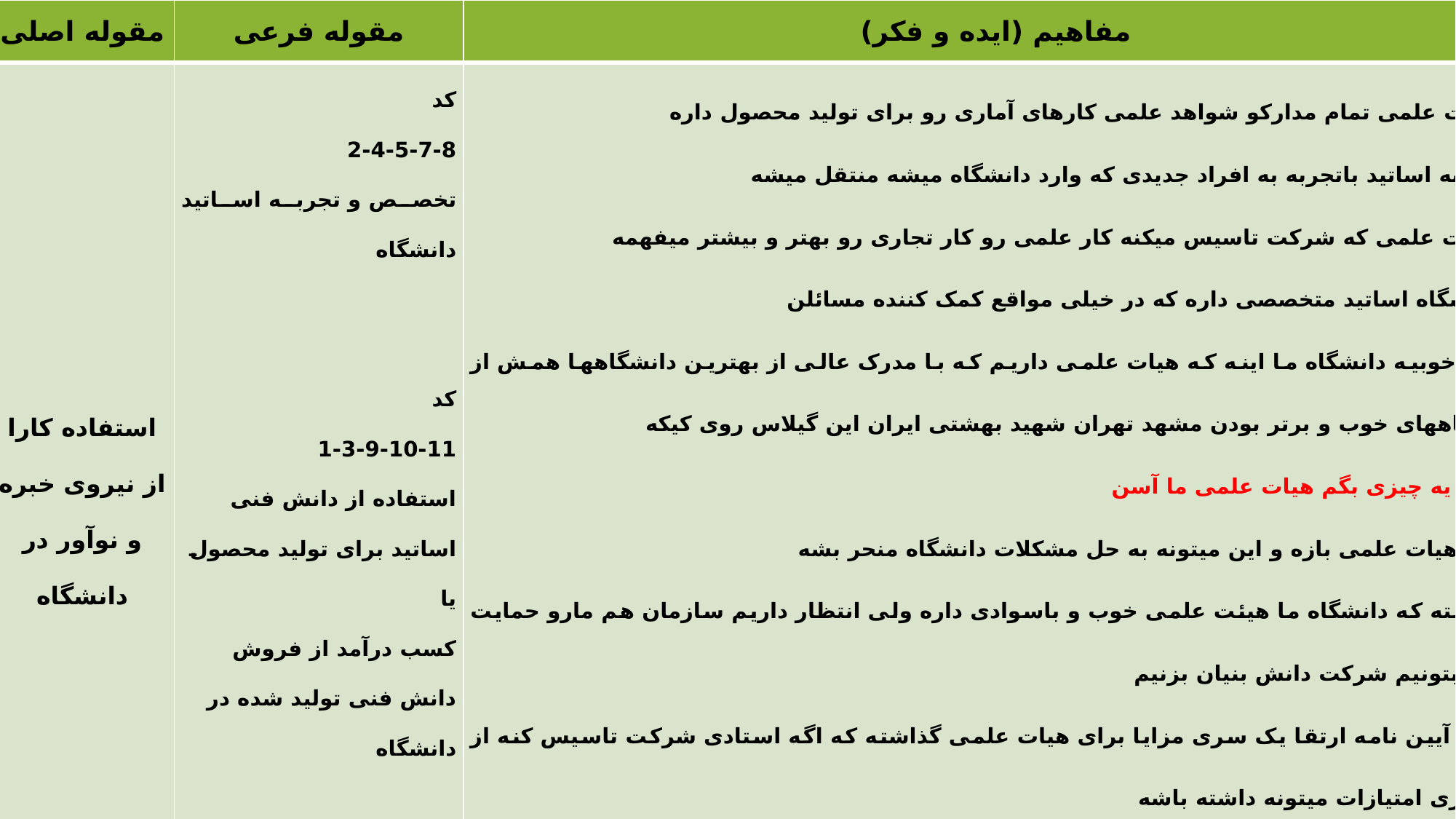

|  | مقوله اصلی | مقوله فرعی | مفاهیم (ایده و فکر) |
| --- | --- | --- | --- |
| نقاط قوت | استفاده کارا از نیروی خبره و نوآور در دانشگاه | کد 2-4-5-7-8 تخصص و تجربه اساتید دانشگاه     کد 1-3-9-10-11 استفاده از دانش فنی اساتید برای تولید محصول یا کسب درآمد از فروش دانش فنی تولید شده در دانشگاه | 1-هیات علمی تمام مدارکو شواهد علمی کارهای آماری رو برای تولید محصول داره 2-تجربه اساتید باتجربه به افراد جدیدی که وارد دانشگاه میشه منتقل میشه 3-هیئت علمی که شرکت تاسیس میکنه کار علمی رو کار تجاری رو بهتر و بیشتر میفهمه 4-دانشگاه اساتید متخصصی داره که در خیلی مواقع کمک کننده مسائلن 5-یک خوبیه دانشگاه ما اینه که هیات علمی داریم که با مدرک عالی از بهترین دانشگاهها همش از دانشگاههای خوب و برتر بودن مشهد تهران شهید بهشتی ایران این گیلاس روی کیکه 6-منم یه چیزی بگم هیات علمی ما آسن 7-دید هیات علمی بازه و این میتونه به حل مشکلات دانشگاه منحر بشه 8-درسته که دانشگاه ما هیئت علمی خوب و باسوادی داره ولی انتظار داریم سازمان هم مارو حمایت کنه و بتونیم شرکت دانش بنیان بزنیم 9-خب آیین نامه ارتقا یک سری مزایا برای هیات علمی گذاشته که اگه استادی شرکت تاسیس کنه از یک سری امتیازات میتونه داشته باشه 10-ما میتونیم یک کاری بکنیم اگه دانشگاه حمایت کنه هیات علمی بتونه شرکتشو داخل دانشگاه تاسیس کنه و این به نفع دانشگاه هم هست چون تحقیقاتو میشه به محصول تبدیل کرد 11-این که تحقیقات رو کاربردی کنیم و بفروشیم خیلی خوبه 12-نباید هیئت علمی را مجبور به کار کنیم (کاری که نمیخاد باید اختیاری باشه همین تاسیس شرکت) |
#